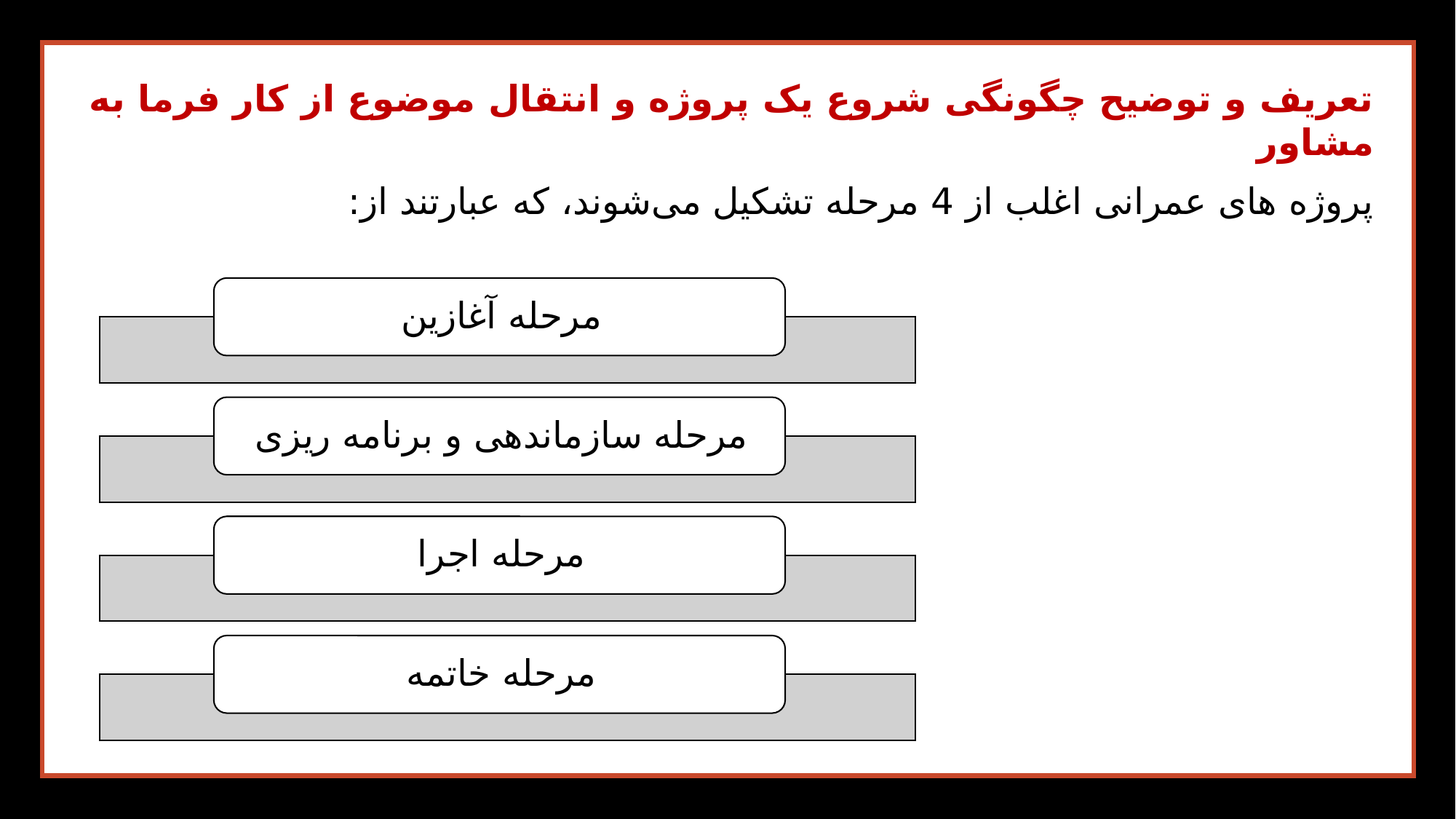

تعریف و توضیح چگونگی شروع یک پروژه و انتقال موضوع از کار فرما به مشاور
پروژه های عمرانی اغلب از 4 مرحله تشکیل می‌شوند، که عبارتند از:
مرحله آغازین
مرحله سازماندهی و برنامه ریزی
مرحله اجرا
مرحله خاتمه